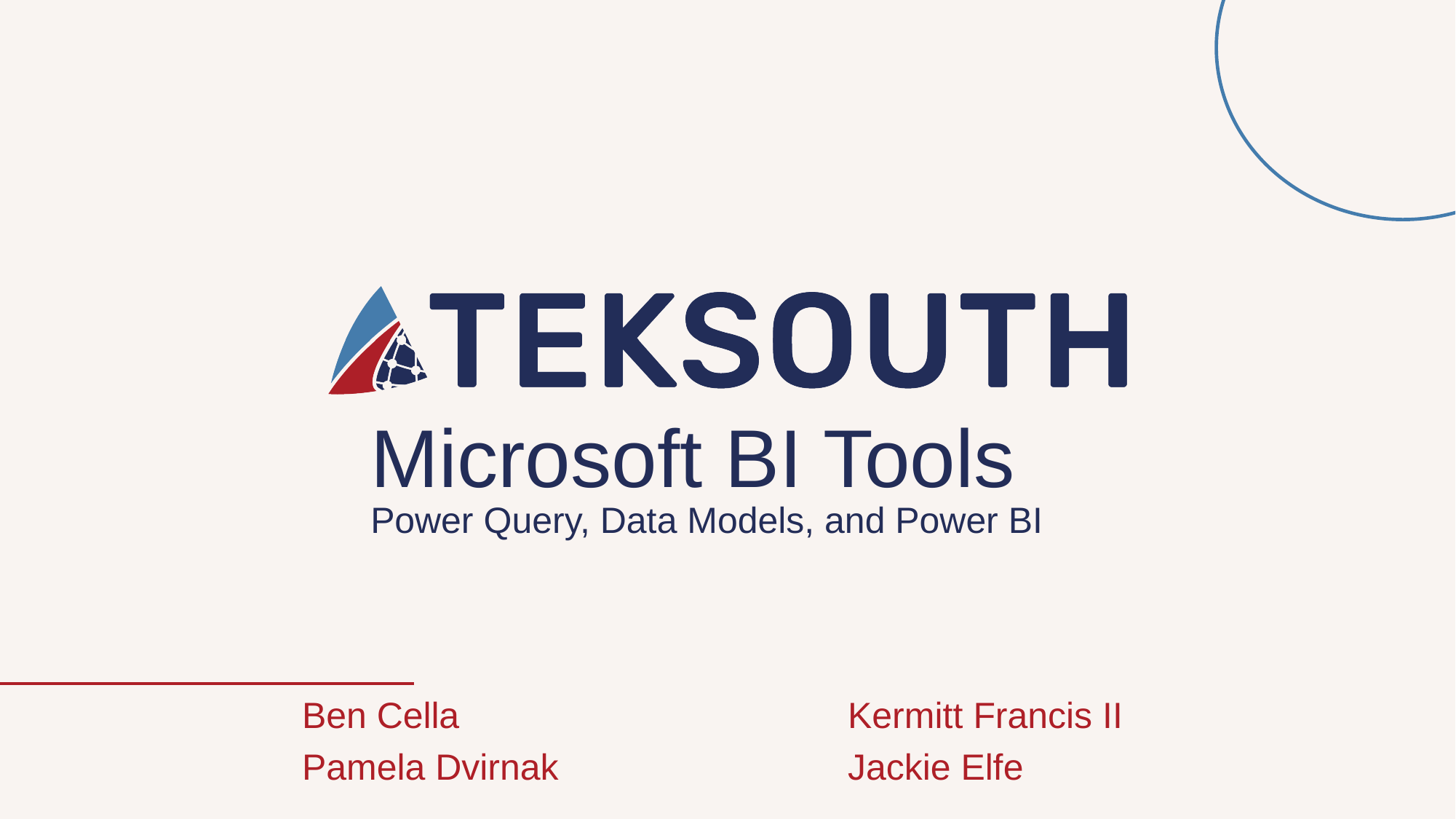

Microsoft BI Tools
Power Query, Data Models, and Power BI
Ben Cella				Kermitt Francis II
Pamela Dvirnak			Jackie Elfe